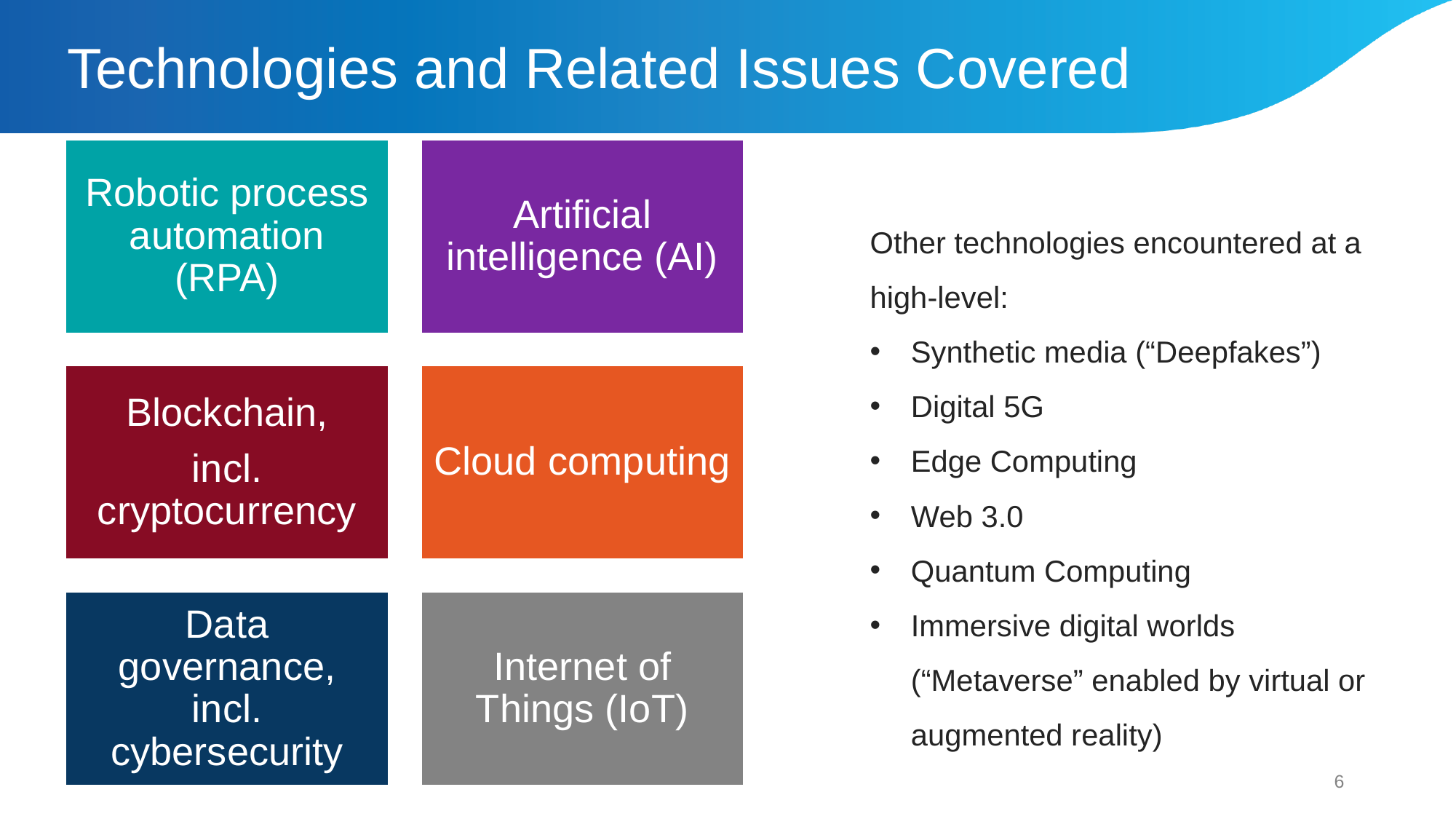

# Technologies and Related Issues Covered
Robotic process automation (RPA)
Artificial intelligence (AI)
Blockchain,
incl. cryptocurrency
Cloud computing
Data governance,
incl. cybersecurity
Internet of Things (IoT)
Other technologies encountered at a high-level:
Synthetic media (“Deepfakes”)
Digital 5G
Edge Computing
Web 3.0
Quantum Computing
Immersive digital worlds (“Metaverse” enabled by virtual or augmented reality)

(incl. machine learning)

6